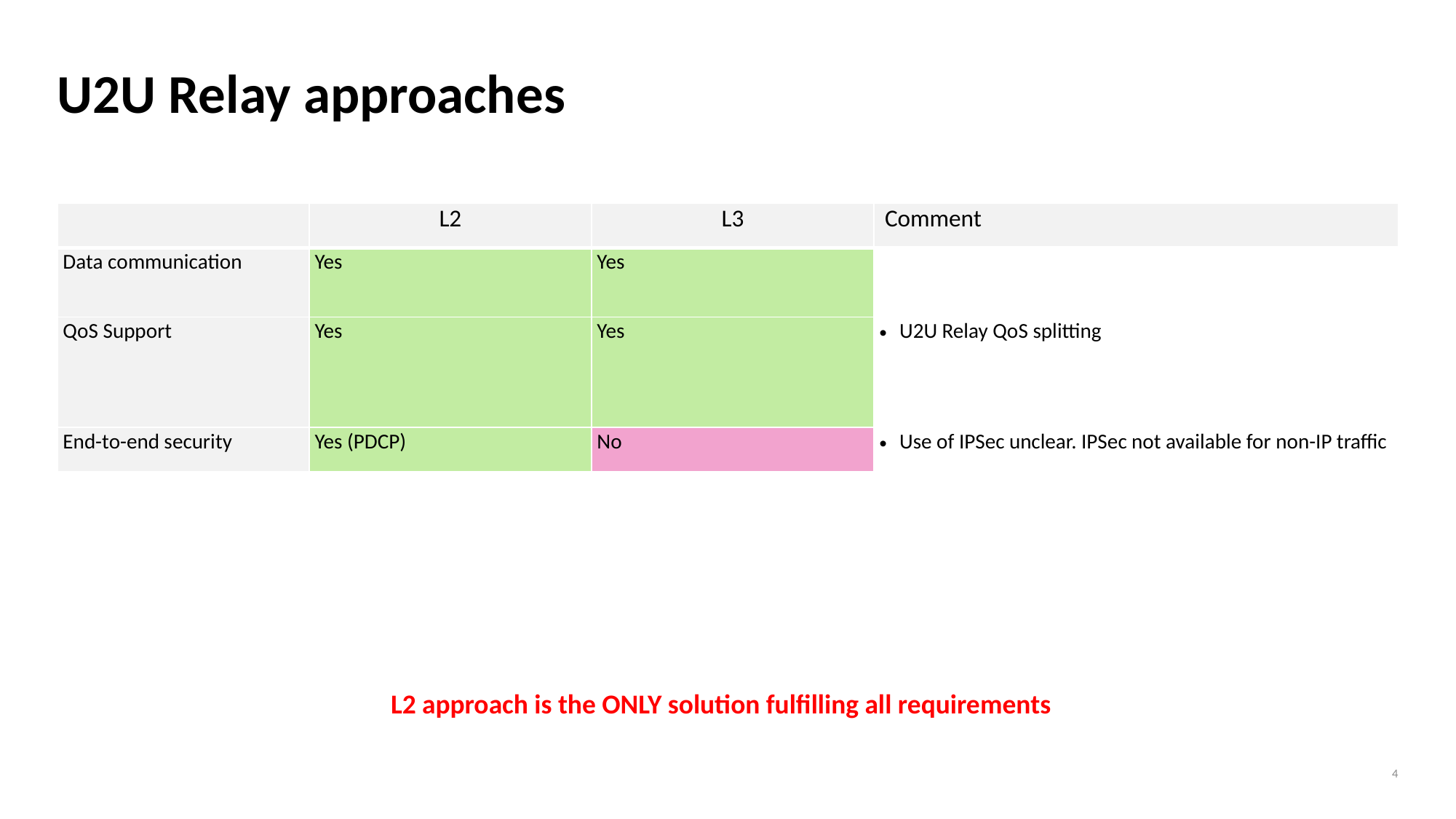

# U2U Relay approaches
|  | L2 | L3 | Comment |
| --- | --- | --- | --- |
| Data communication | Yes | Yes |  |
| QoS Support | Yes | Yes | U2U Relay QoS splitting |
| End-to-end security | Yes (PDCP) | No | Use of IPSec unclear. IPSec not available for non-IP traffic |
L2 approach is the ONLY solution fulfilling all requirements
4